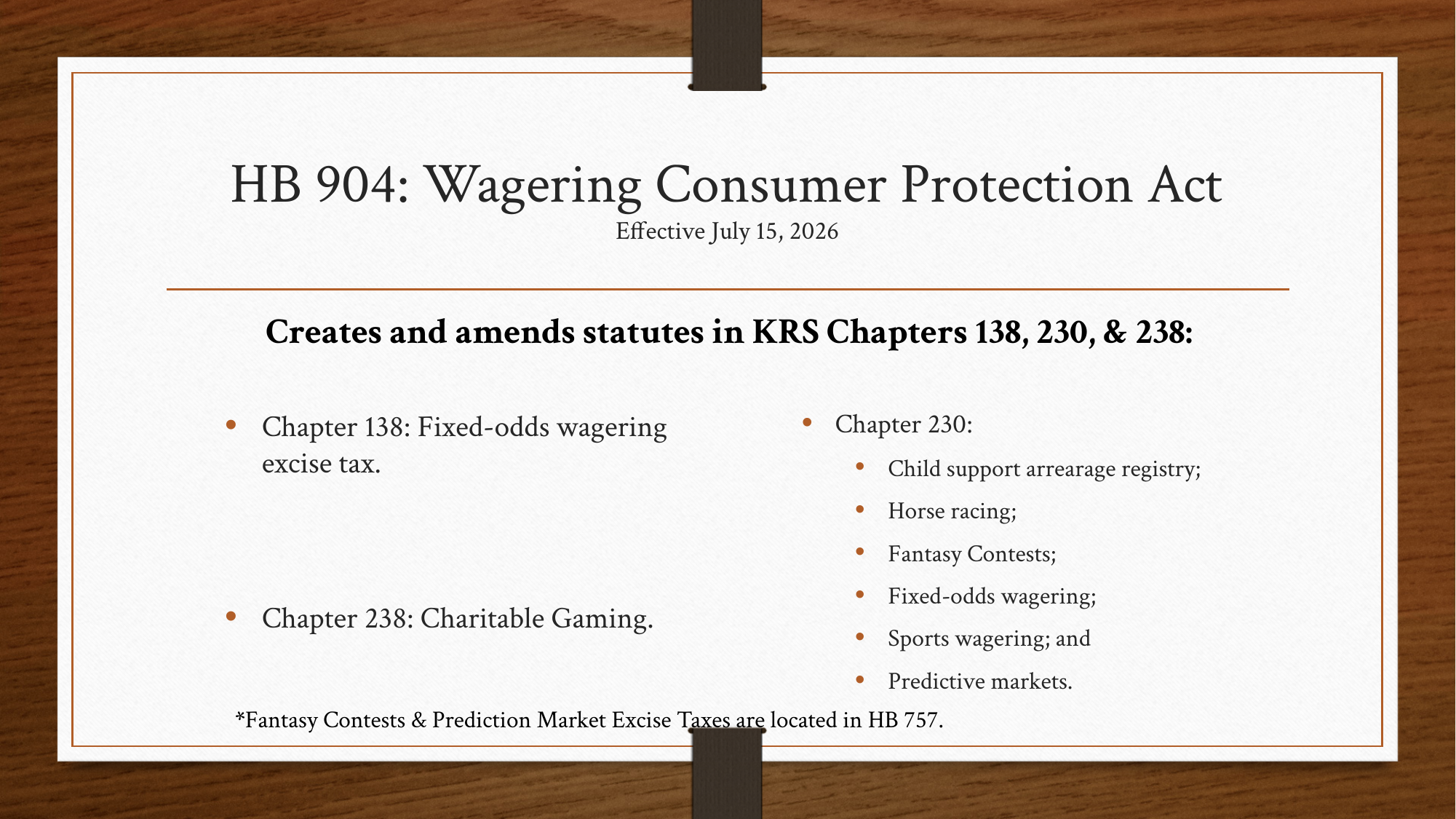

# HB 904: Wagering Consumer Protection Act Effective July 15, 2026
Creates and amends statutes in KRS Chapters 138, 230, & 238:
Chapter 138: Fixed-odds wagering excise tax.

Chapter 238: Charitable Gaming.

Chapter 230:
Child support arrearage registry;
Horse racing;
Fantasy Contests;
Fixed-odds wagering;
Sports wagering; and
Predictive markets.

*Fantasy Contests & Prediction Market Excise Taxes are located in HB 757.